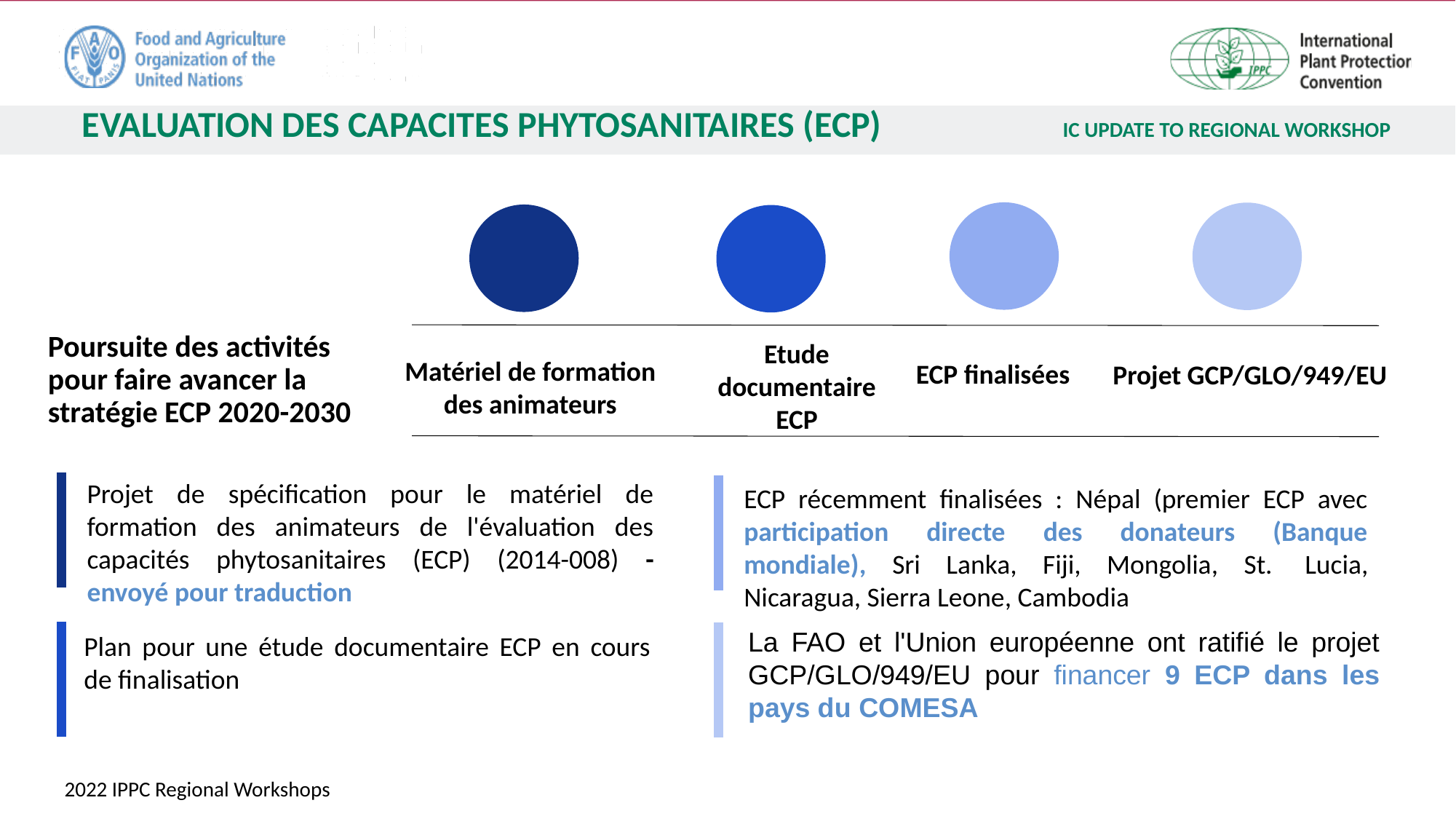

# EVALUATION DES CAPACITES PHYTOSANITAIRES (ECP)

Poursuite des activités pour faire avancer la stratégie ECP 2020-2030
Etude documentaire ECP
Matériel de formation des animateurs
ECP finalisées
Projet GCP/GLO/949/EU
Projet de spécification pour le matériel de formation des animateurs de l'évaluation des capacités phytosanitaires (ECP) (2014-008) - envoyé pour traduction
ECP récemment finalisées : Népal (premier ECP avec participation directe des donateurs (Banque mondiale), Sri Lanka, Fiji, Mongolia, St.  Lucia, Nicaragua, Sierra Leone, Cambodia
Plan pour une étude documentaire ECP en cours de finalisation
La FAO et l'Union européenne ont ratifié le projet GCP/GLO/949/EU pour financer 9 ECP dans les pays du COMESA